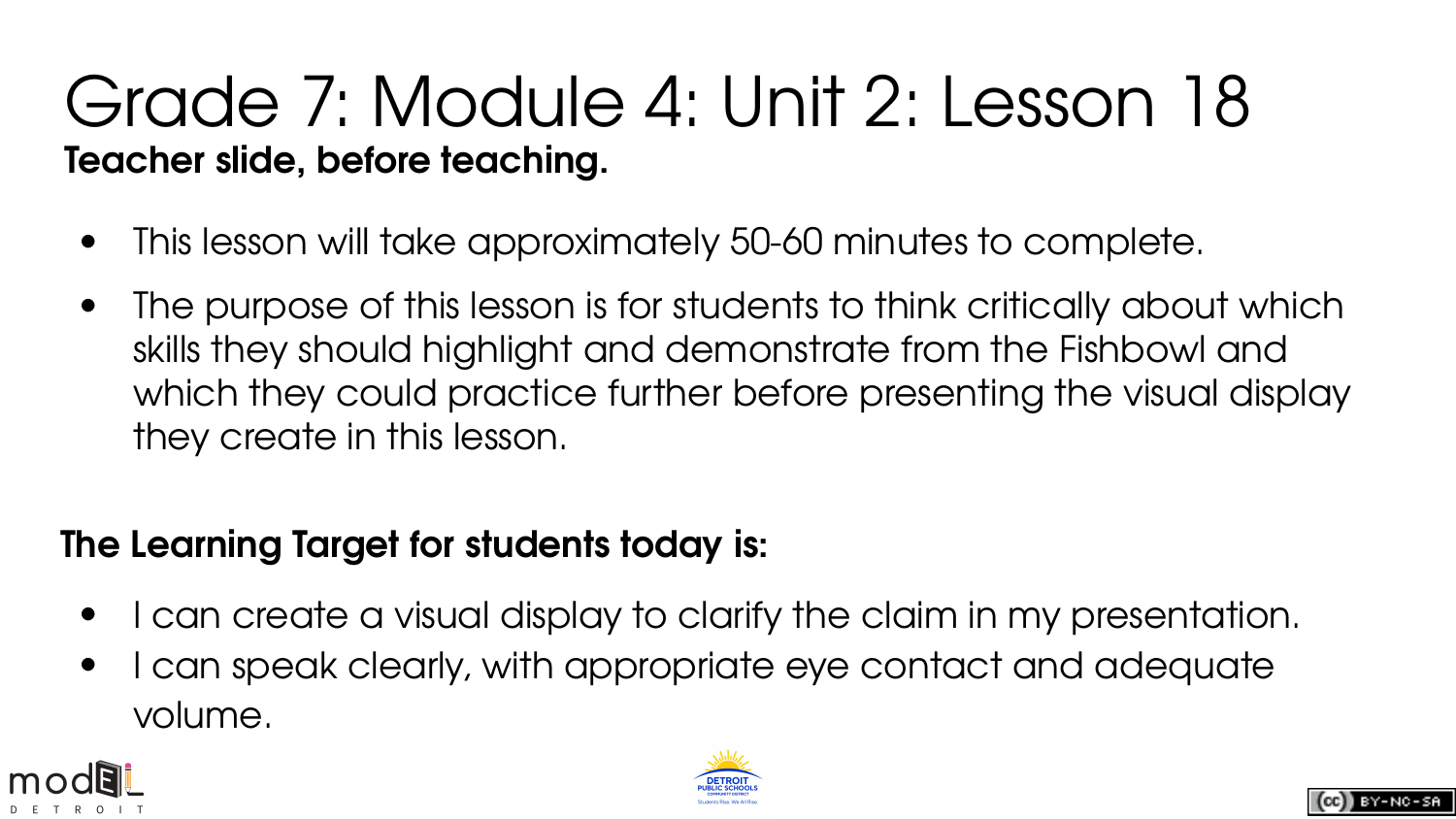

Grade 7: Module 4: Unit 2: Lesson 18
Teacher slide, before teaching.

This lesson will take approximately 50-60 minutes to complete.
The purpose of this lesson is for students to think critically about which skills they should highlight and demonstrate from the Fishbowl and which they could practice further before presenting the visual display they create in this lesson.

The Learning Target for students today is:
I can create a visual display to clarify the claim in my presentation.
I can speak clearly, with appropriate eye contact and adequate volume.